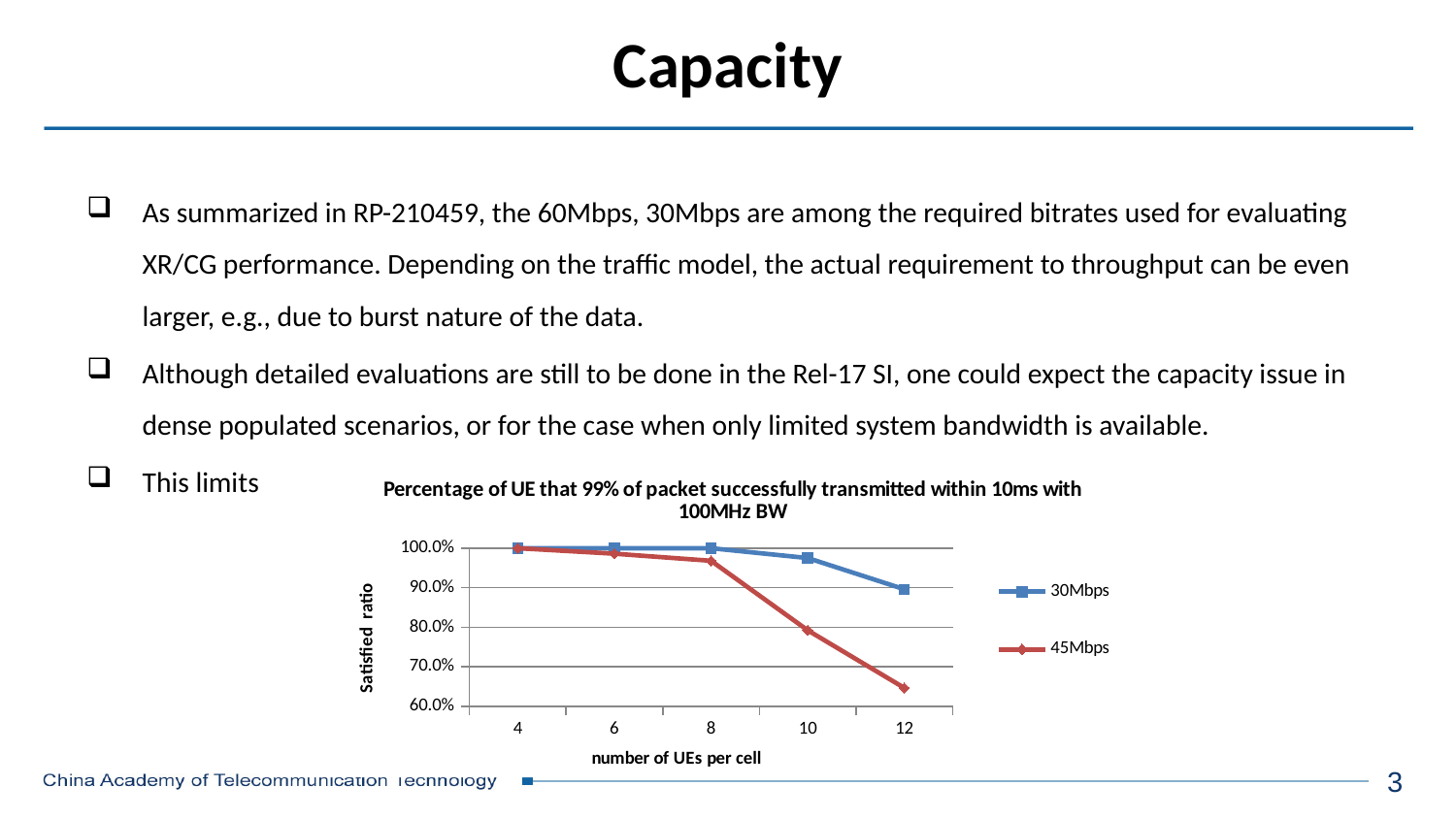

Capacity
As summarized in RP-210459, the 60Mbps, 30Mbps are among the required bitrates used for evaluating XR/CG performance. Depending on the traffic model, the actual requirement to throughput can be even larger, e.g., due to burst nature of the data.
Although detailed evaluations are still to be done in the Rel-17 SI, one could expect the capacity issue in dense populated scenarios, or for the case when only limited system bandwidth is available.
This limits the user experience as only a fraction of the UEs could be served.

### Chart: Percentage of UE that 99% of packet successfully transmitted within 10ms with 100MHz BW

| Category | 30Mbps | 45Mbps |
|---|---|---|
| 4 | 1.0 | 1.0 |
| 6 | 1.0 | 0.986 |
| 8 | 1.0 | 0.968 |
| 10 | 0.975 | 0.792 |
| 12 | 0.896 | 0.646 |
3